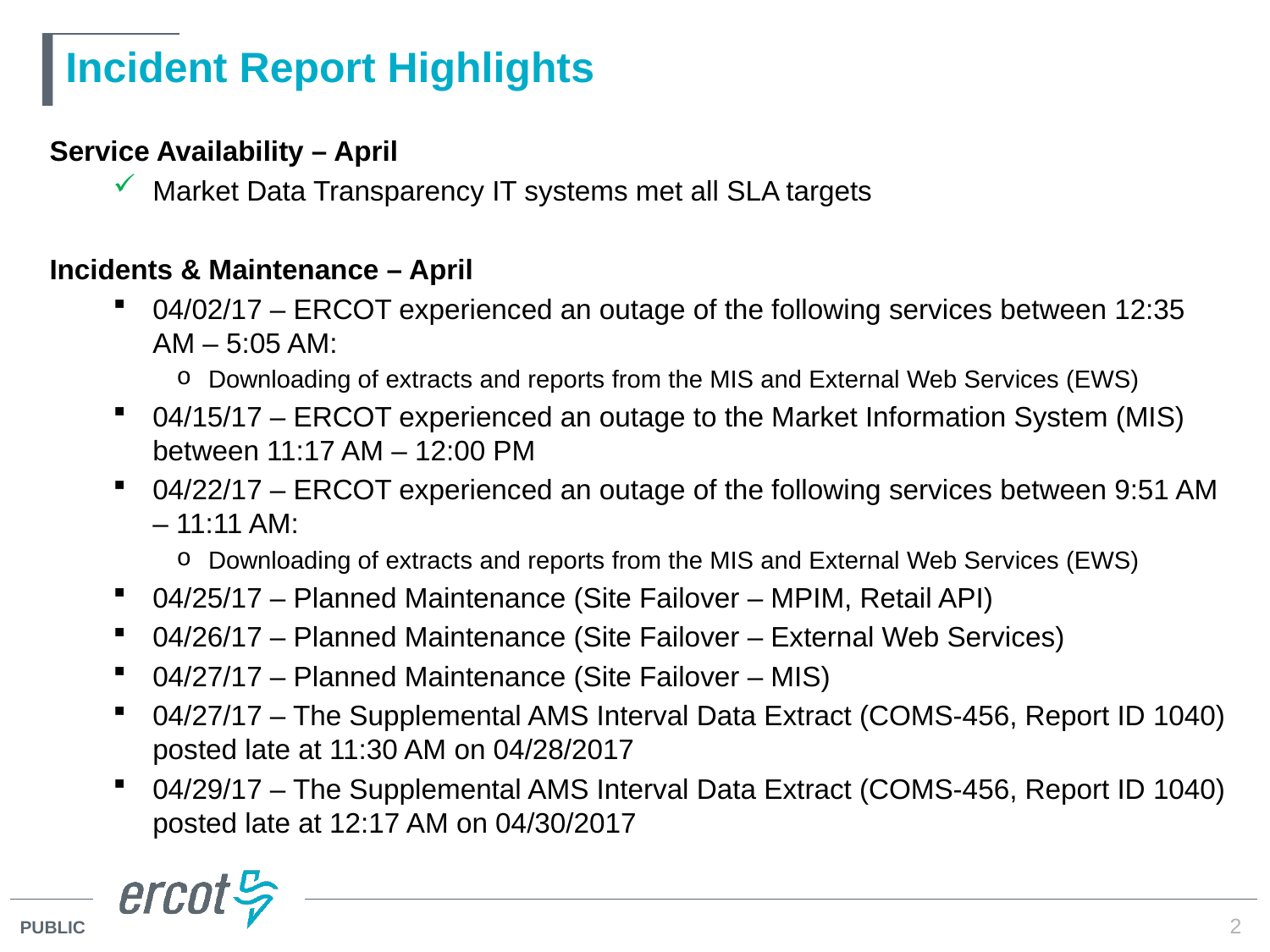

# Incident Report Highlights
Service Availability – April
Market Data Transparency IT systems met all SLA targets

Incidents & Maintenance – April
04/02/17 – ERCOT experienced an outage of the following services between 12:35 AM – 5:05 AM:
Downloading of extracts and reports from the MIS and External Web Services (EWS)
04/15/17 – ERCOT experienced an outage to the Market Information System (MIS) between 11:17 AM – 12:00 PM
04/22/17 – ERCOT experienced an outage of the following services between 9:51 AM – 11:11 AM:
Downloading of extracts and reports from the MIS and External Web Services (EWS)
04/25/17 – Planned Maintenance (Site Failover – MPIM, Retail API)
04/26/17 – Planned Maintenance (Site Failover – External Web Services)
04/27/17 – Planned Maintenance (Site Failover – MIS)
04/27/17 – The Supplemental AMS Interval Data Extract (COMS-456, Report ID 1040) posted late at 11:30 AM on 04/28/2017
04/29/17 – The Supplemental AMS Interval Data Extract (COMS-456, Report ID 1040) posted late at 12:17 AM on 04/30/2017
2